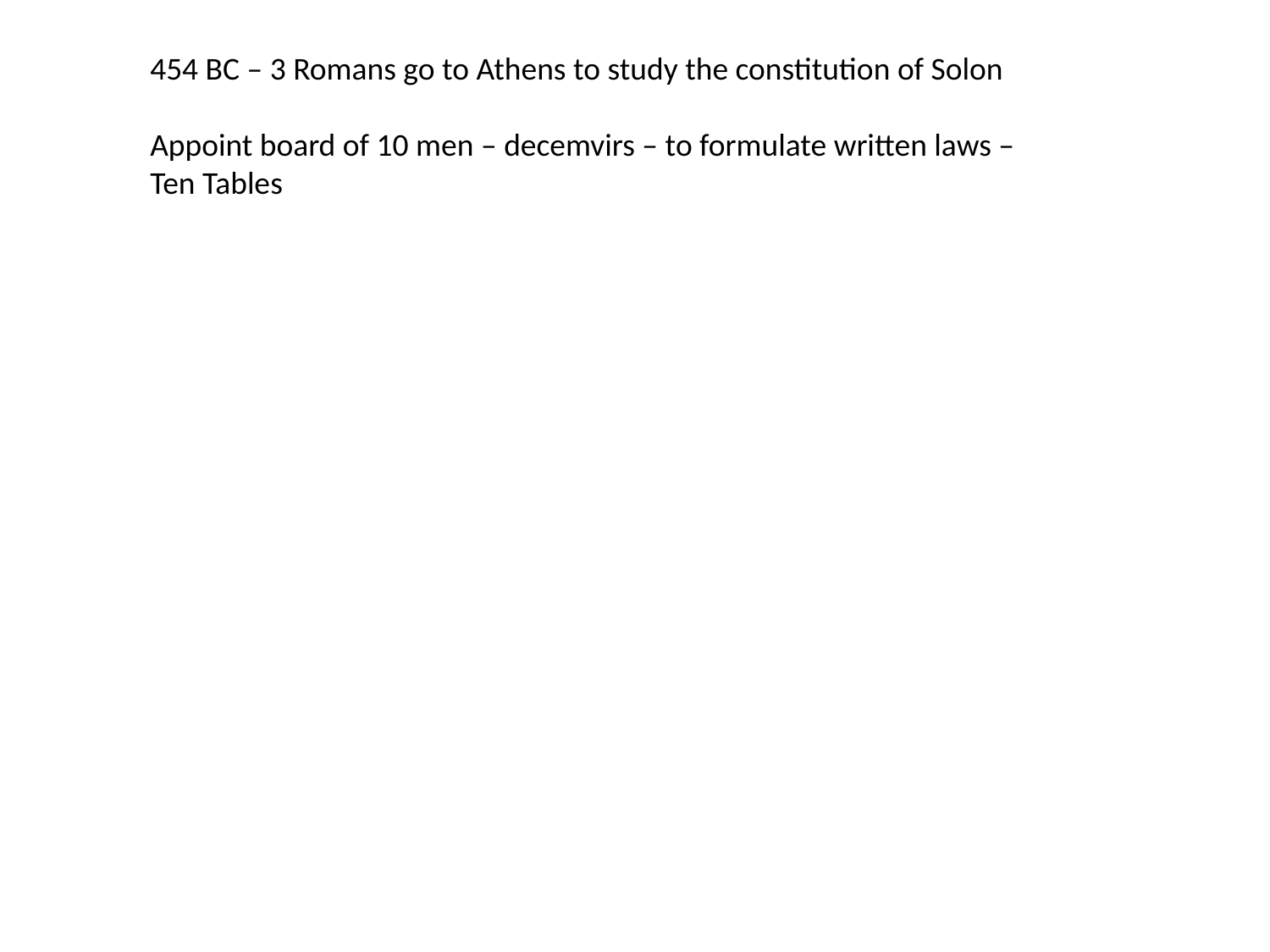

454 BC – 3 Romans go to Athens to study the constitution of Solon

Appoint board of 10 men – decemvirs – to formulate written laws –
Ten Tables